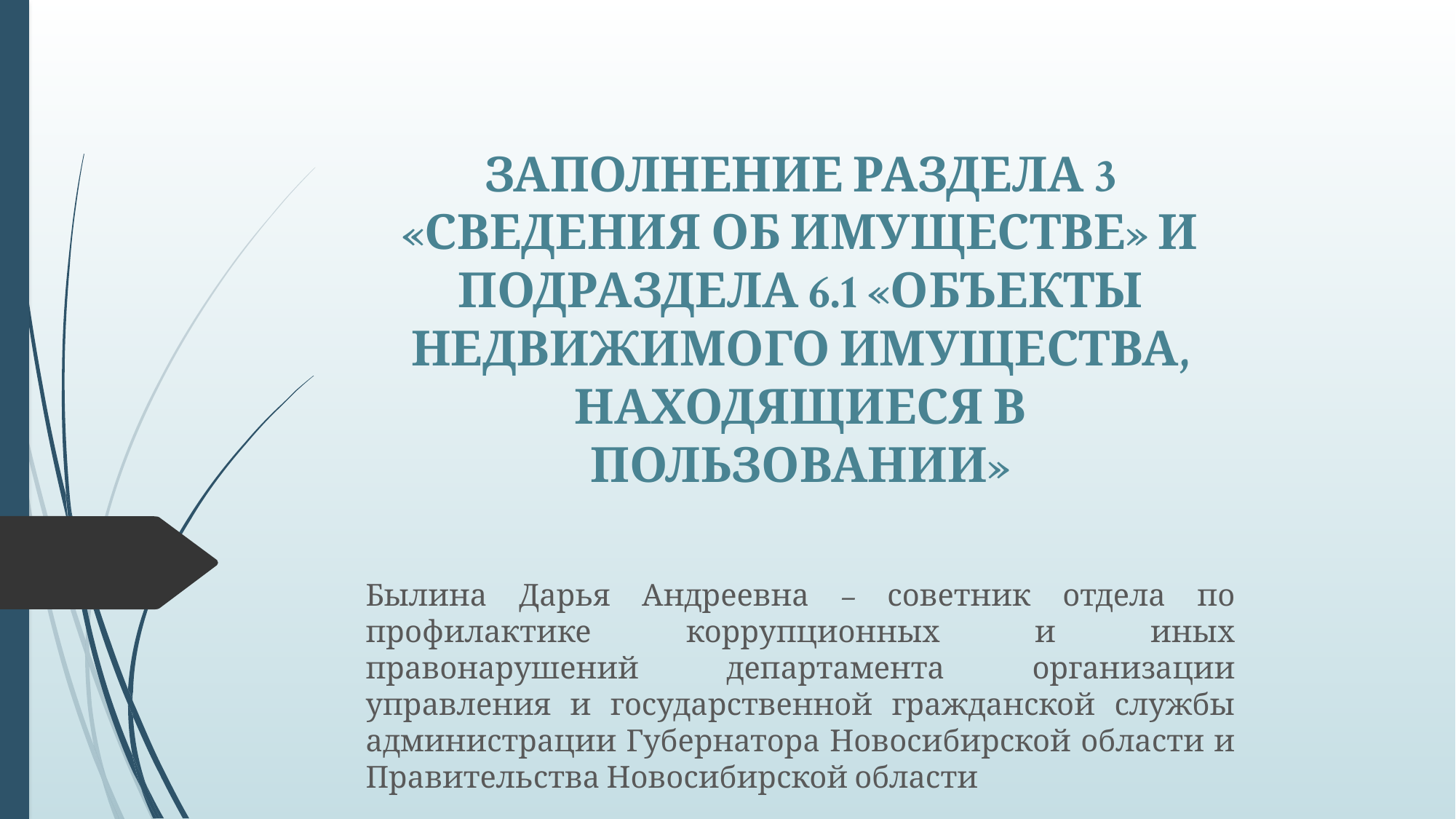

# ЗАПОЛНЕНИЕ РАЗДЕЛА 3 «СВЕДЕНИЯ ОБ ИМУЩЕСТВЕ» И ПОДРАЗДЕЛА 6.1 «ОБЪЕКТЫ НЕДВИЖИМОГО ИМУЩЕСТВА, НАХОДЯЩИЕСЯ В ПОЛЬЗОВАНИИ»
Былина Дарья Андреевна – советник отдела по профилактике коррупционных и иных правонарушений департамента организации управления и государственной гражданской службы администрации Губернатора Новосибирской области и Правительства Новосибирской области